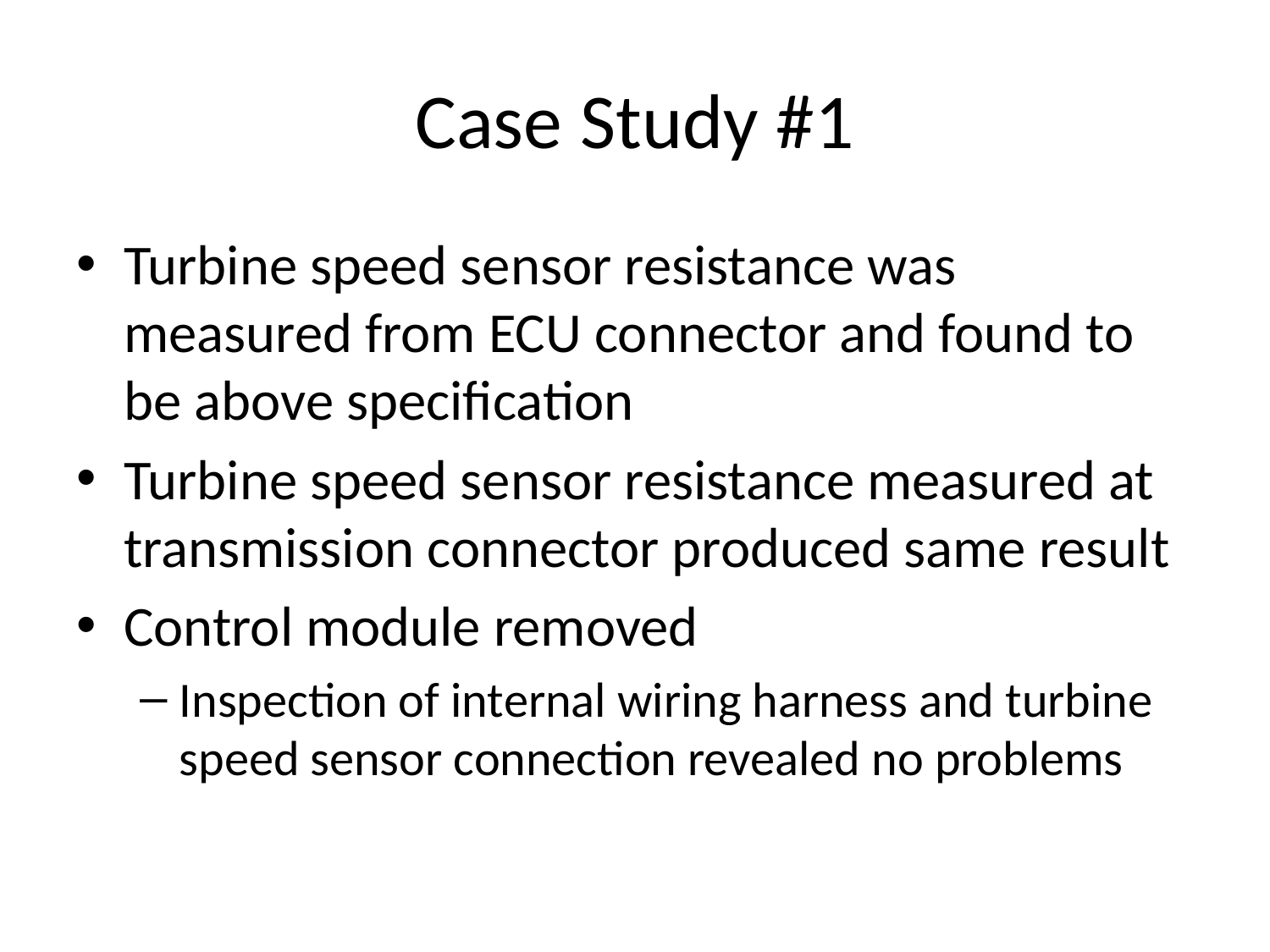

# Case Study #1
Turbine speed sensor resistance was measured from ECU connector and found to be above specification
Turbine speed sensor resistance measured at transmission connector produced same result
Control module removed
Inspection of internal wiring harness and turbine speed sensor connection revealed no problems